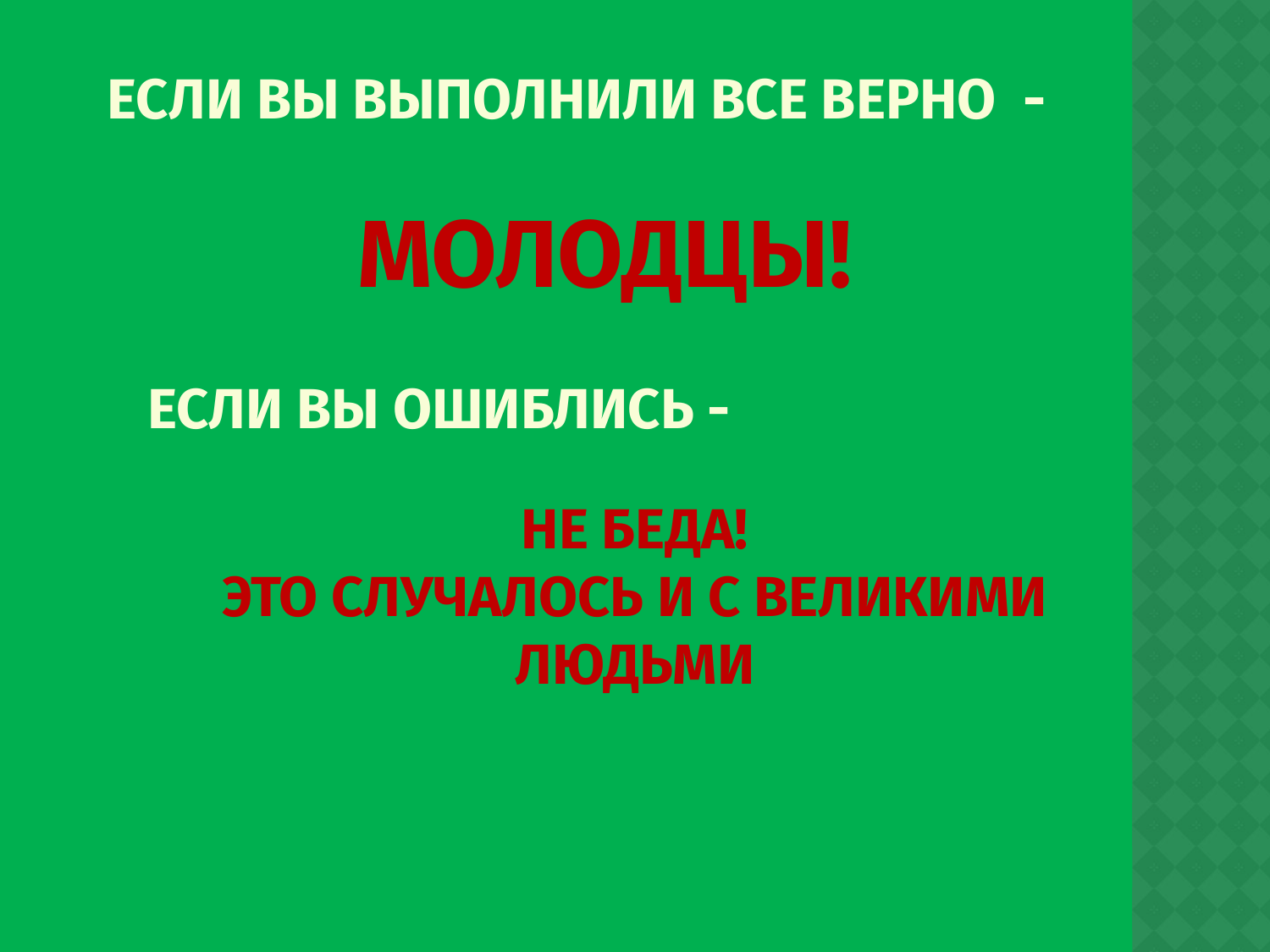

ЕСЛИ ВЫ ВЫПОЛНИЛИ ВСЕ ВЕРНО  -
МОЛОДЦЫ!
ЕСЛИ ВЫ ОШИБЛИСЬ -
НЕ БЕДА!
ЭТО СЛУЧАЛОСЬ И С ВЕЛИКИМИ ЛЮДЬМИ